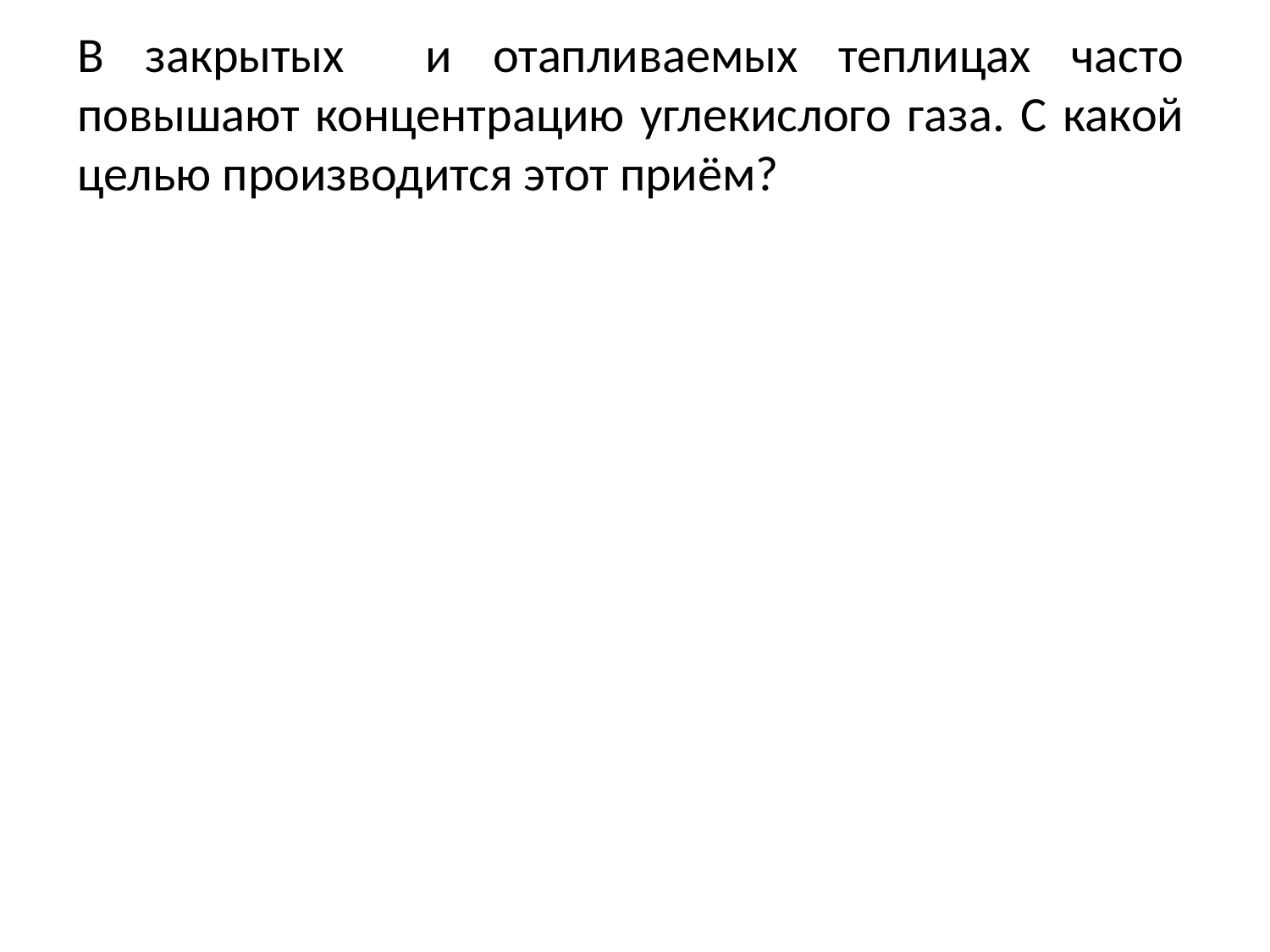

В закрытых  и отапливаемых теплицах часто повышают концентрацию углекислого газа. С какой целью производится этот приём?